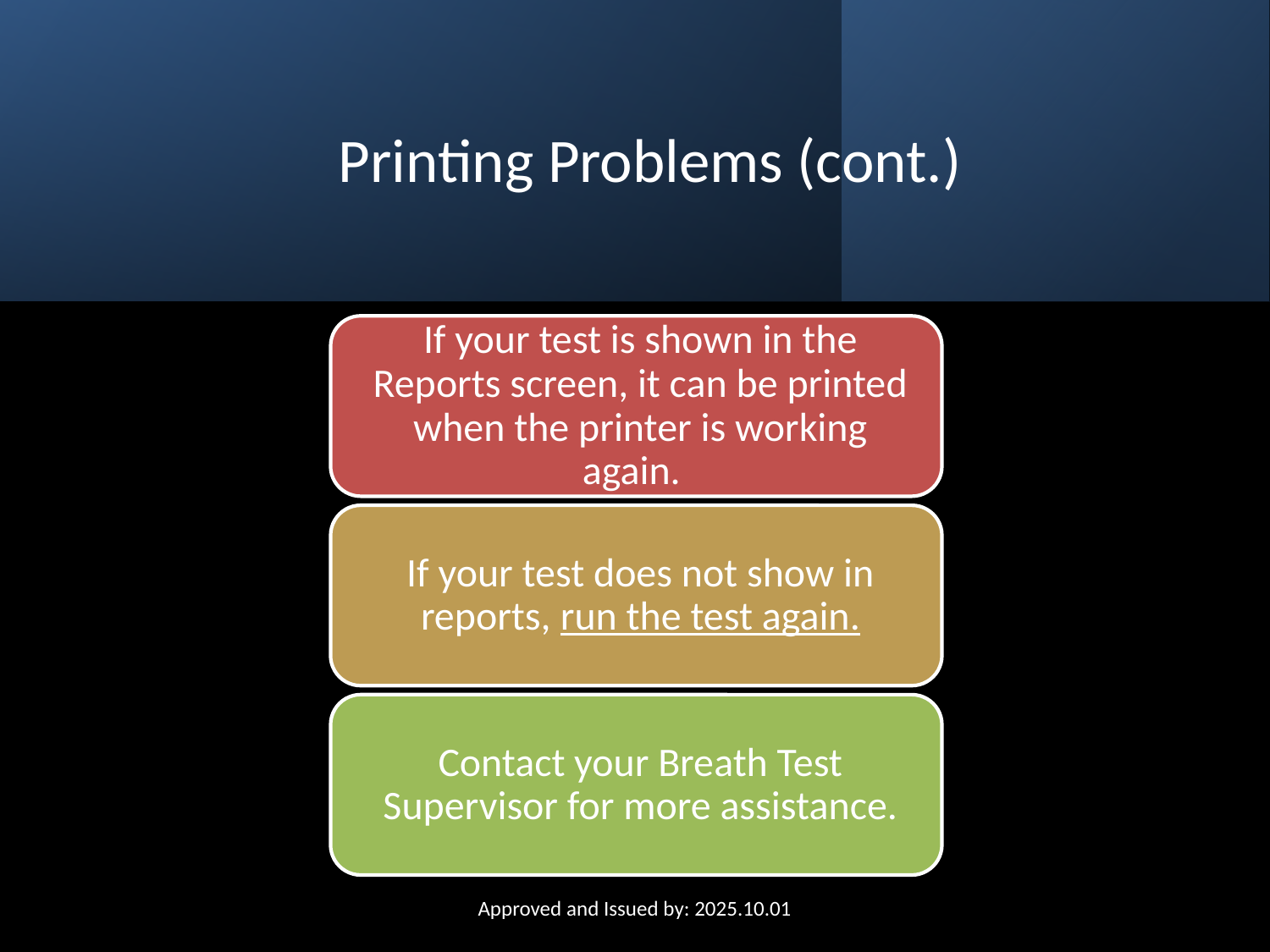

# Printing Problems (cont.)
If your test is shown in the Reports screen, it can be printed when the printer is working again.
If your test does not show in reports, run the test again.
Contact your Breath Test Supervisor for more assistance.
Approved and Issued by: 2025.10.01